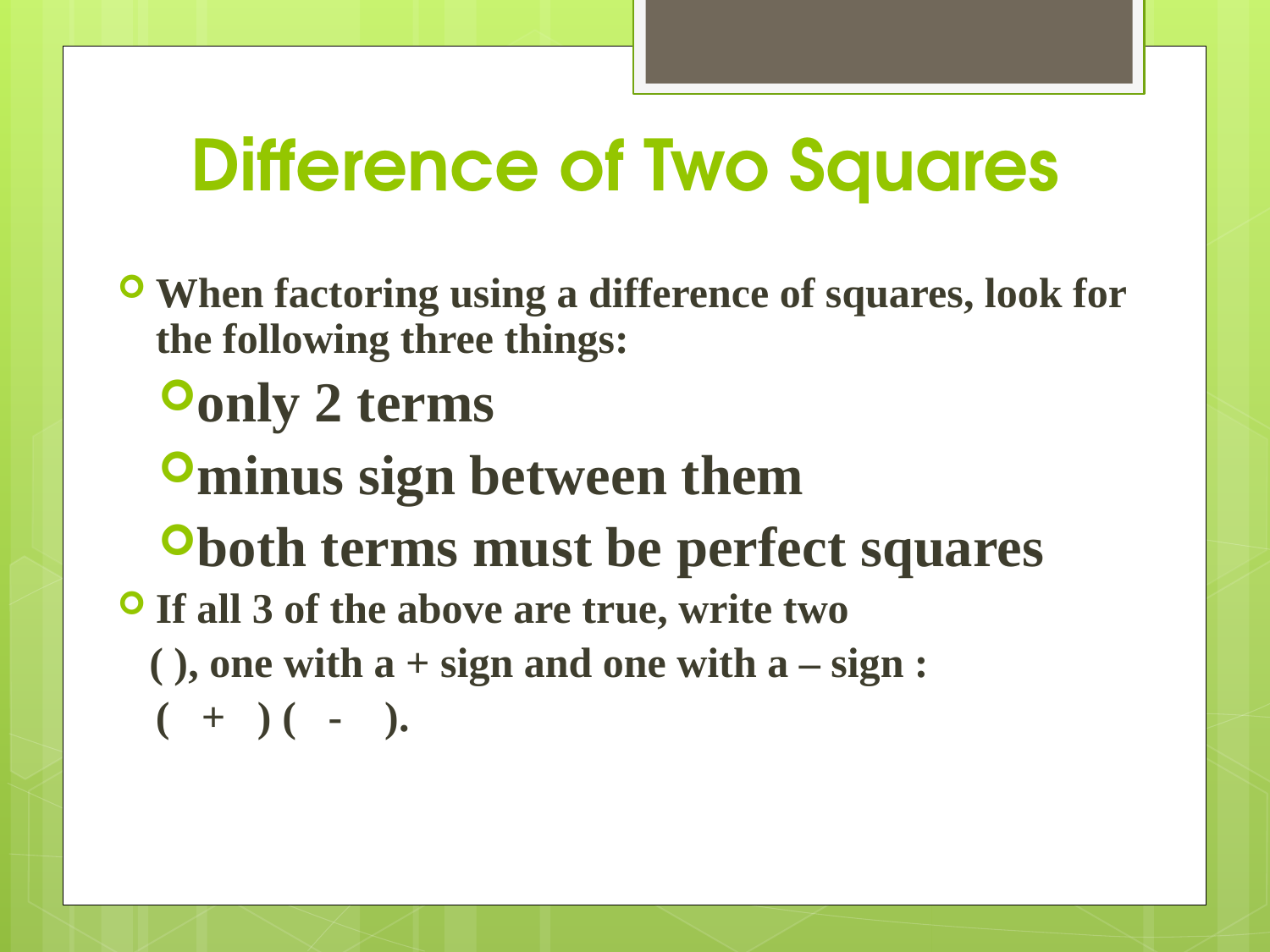

# Difference of Two Squares
When factoring using a difference of squares, look for the following three things:
only 2 terms
minus sign between them
both terms must be perfect squares
If all 3 of the above are true, write two
   ( ), one with a + sign and one with a – sign :
	(   +   ) (   -    ).